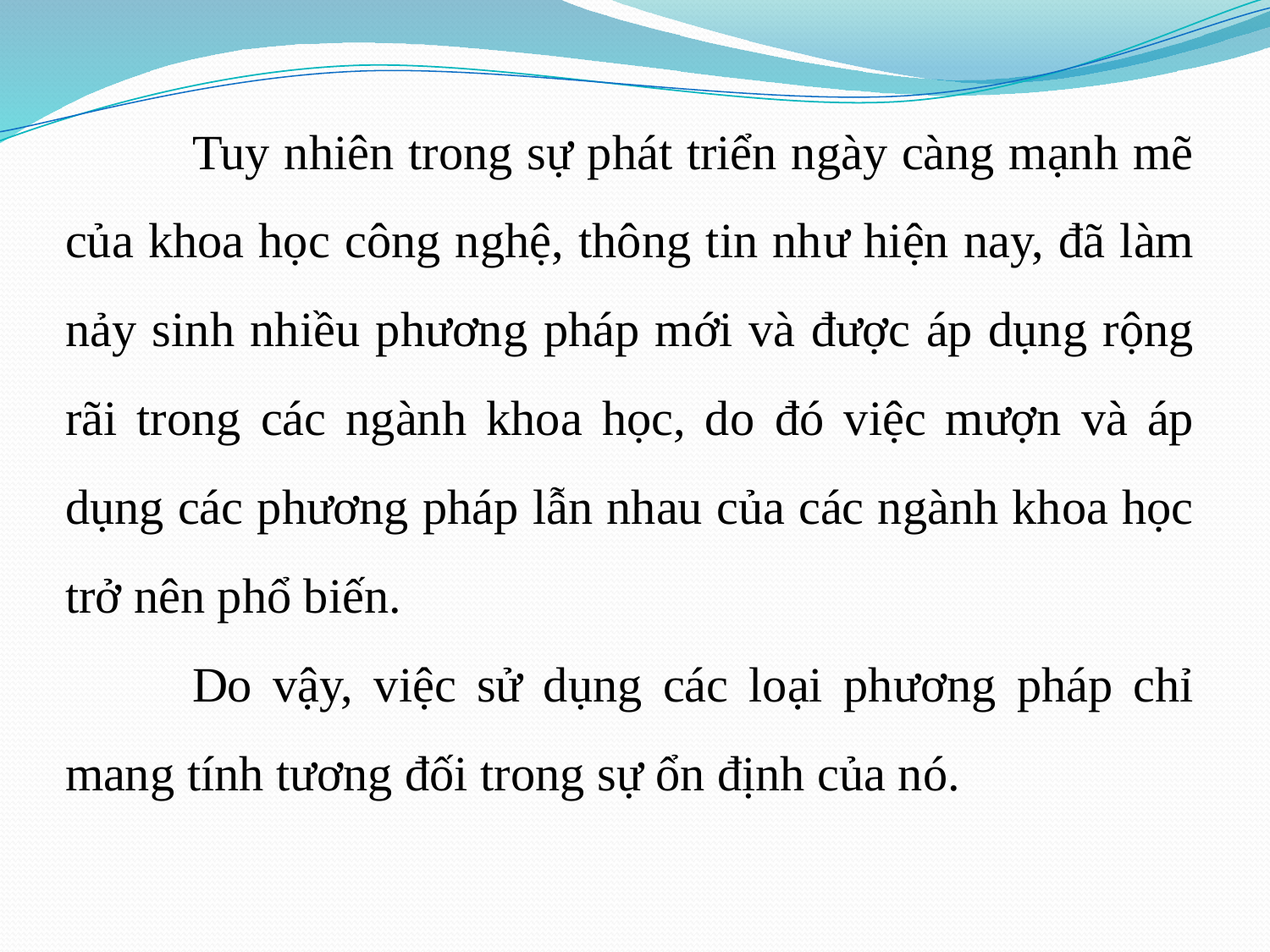

Tuy nhiên trong sự phát triển ngày càng mạnh mẽ của khoa học công nghệ, thông tin như hiện nay, đã làm nảy sinh nhiều phương pháp mới và được áp dụng rộng rãi trong các ngành khoa học, do đó việc mượn và áp dụng các phương pháp lẫn nhau của các ngành khoa học trở nên phổ biến.
	Do vậy, việc sử dụng các loại phương pháp chỉ mang tính tương đối trong sự ổn định của nó.